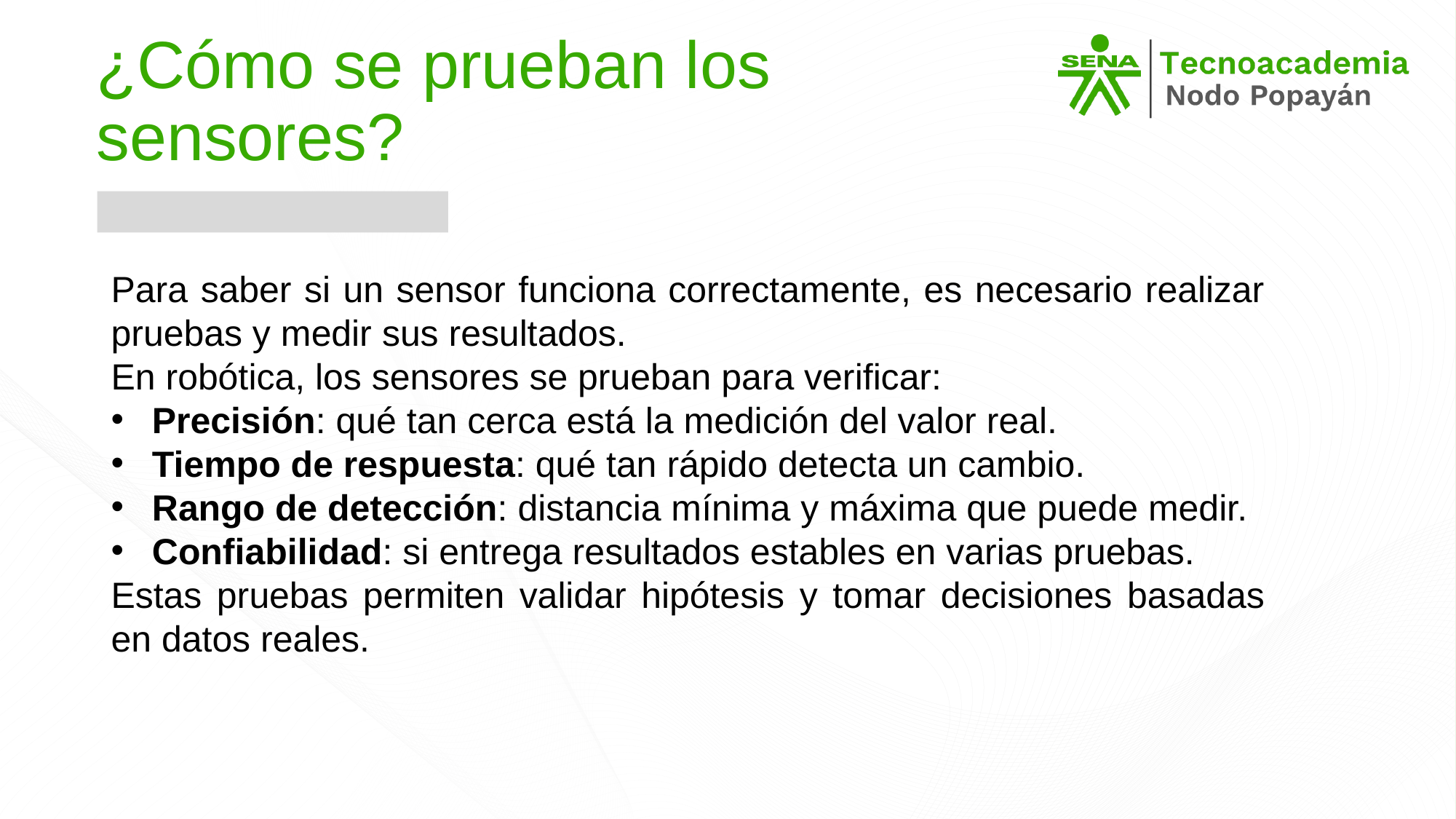

¿Cómo se prueban los sensores?

Para saber si un sensor funciona correctamente, es necesario realizar pruebas y medir sus resultados.
En robótica, los sensores se prueban para verificar:
Precisión: qué tan cerca está la medición del valor real.
Tiempo de respuesta: qué tan rápido detecta un cambio.
Rango de detección: distancia mínima y máxima que puede medir.
Confiabilidad: si entrega resultados estables en varias pruebas.
Estas pruebas permiten validar hipótesis y tomar decisiones basadas en datos reales.